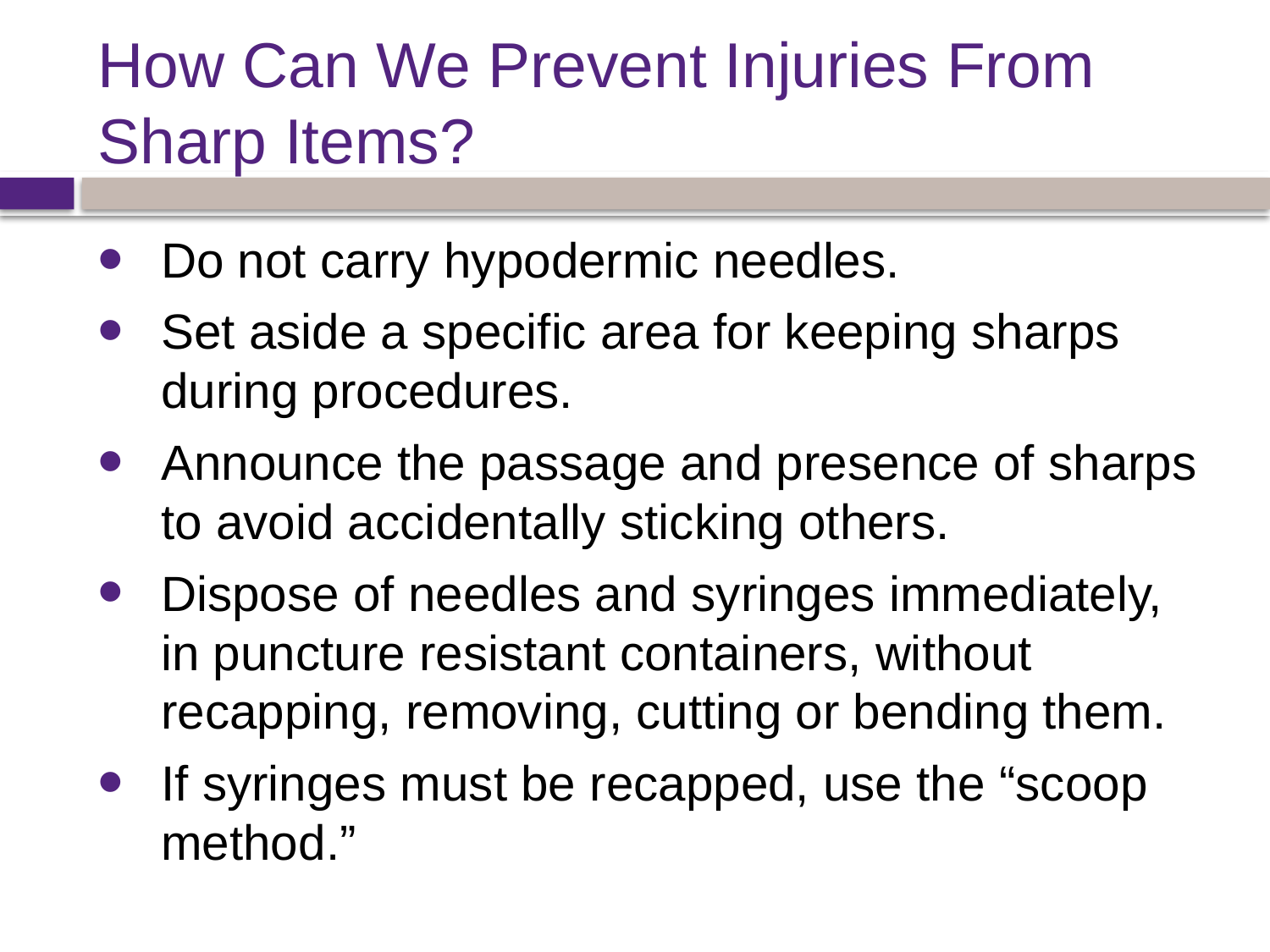

# How Can We Prevent Injuries From Sharp Items?
Do not carry hypodermic needles.
Set aside a specific area for keeping sharps during procedures.
Announce the passage and presence of sharps to avoid accidentally sticking others.
Dispose of needles and syringes immediately, in puncture resistant containers, without recapping, removing, cutting or bending them.
If syringes must be recapped, use the “scoop method.”